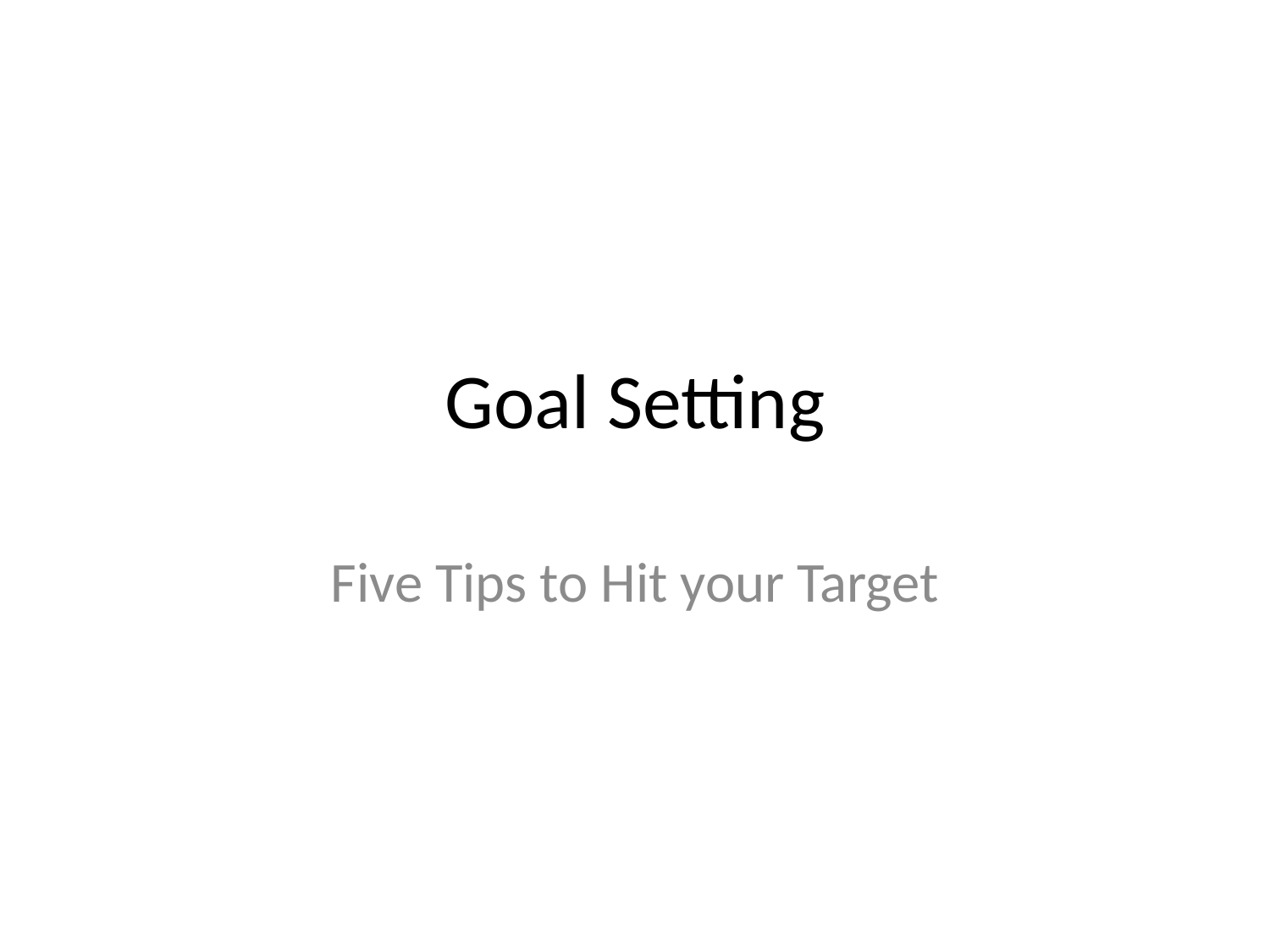

# Goal Setting
Five Tips to Hit your Target